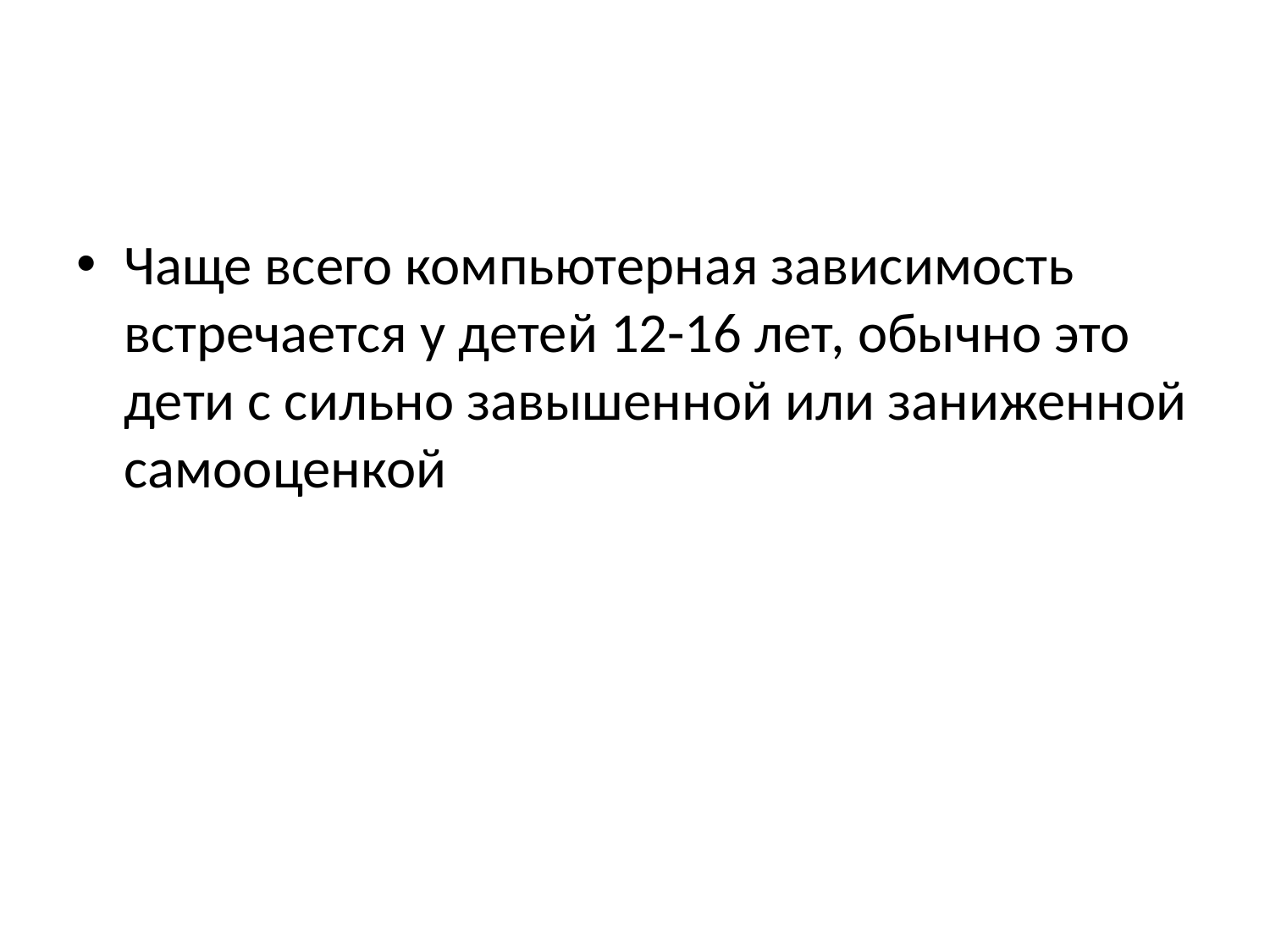

#
Чаще всего компьютерная зависимость встречается у детей 12-16 лет, обычно это дети с сильно завышенной или заниженной самооценкой